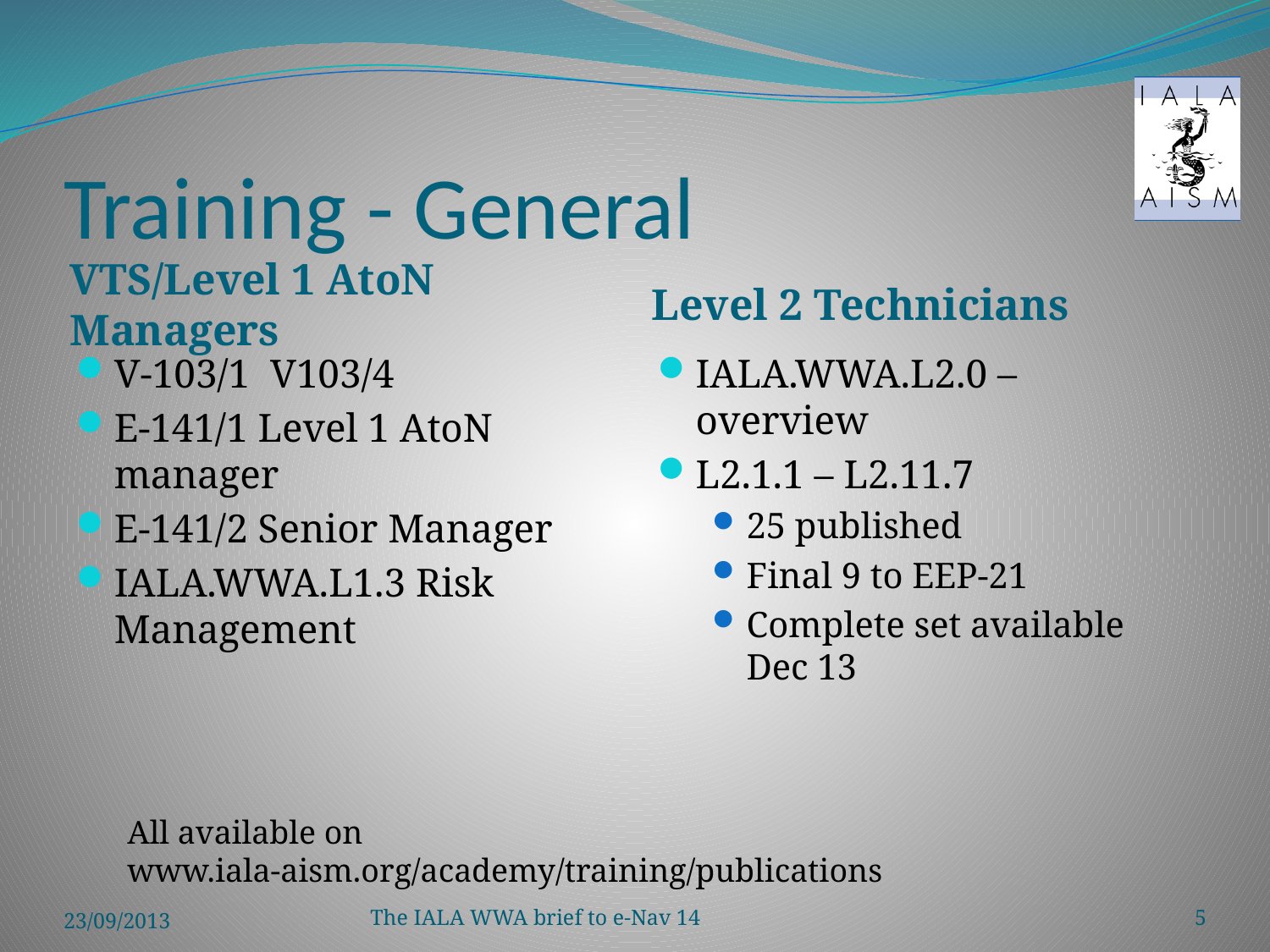

# Training - General
VTS/Level 1 AtoN Managers
Level 2 Technicians
V-103/1  V103/4
E-141/1 Level 1 AtoN manager
E-141/2 Senior Manager
IALA.WWA.L1.3 Risk Management

IALA.WWA.L2.0 – overview
L2.1.1 – L2.11.7
25 published
Final 9 to EEP-21
Complete set available Dec 13
All available on www.iala-aism.org/academy/training/publications
23/09/2013
The IALA WWA brief to e-Nav 14
5